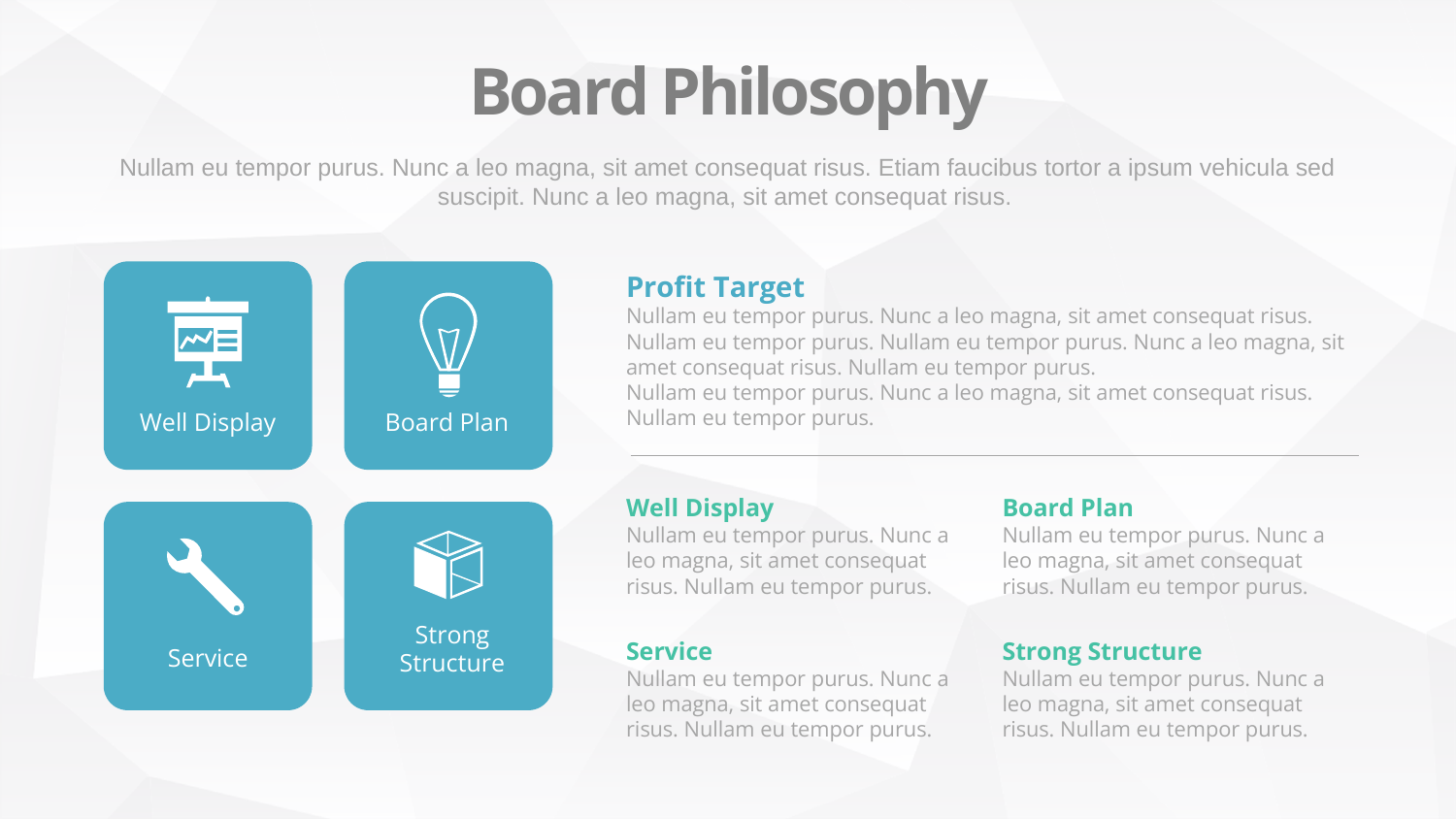

Board Philosophy
Nullam eu tempor purus. Nunc a leo magna, sit amet consequat risus. Etiam faucibus tortor a ipsum vehicula sed suscipit. Nunc a leo magna, sit amet consequat risus.
Profit Target
Nullam eu tempor purus. Nunc a leo magna, sit amet consequat risus. Nullam eu tempor purus. Nullam eu tempor purus. Nunc a leo magna, sit amet consequat risus. Nullam eu tempor purus.
Nullam eu tempor purus. Nunc a leo magna, sit amet consequat risus. Nullam eu tempor purus.

Well Display
Board Plan
Well Display
Nullam eu tempor purus. Nunc a leo magna, sit amet consequat risus. Nullam eu tempor purus.
Board Plan
Nullam eu tempor purus. Nunc a leo magna, sit amet consequat risus. Nullam eu tempor purus.

Service
Nullam eu tempor purus. Nunc a leo magna, sit amet consequat risus. Nullam eu tempor purus.
Strong Structure
Nullam eu tempor purus. Nunc a leo magna, sit amet consequat risus. Nullam eu tempor purus.
Strong Structure
Service